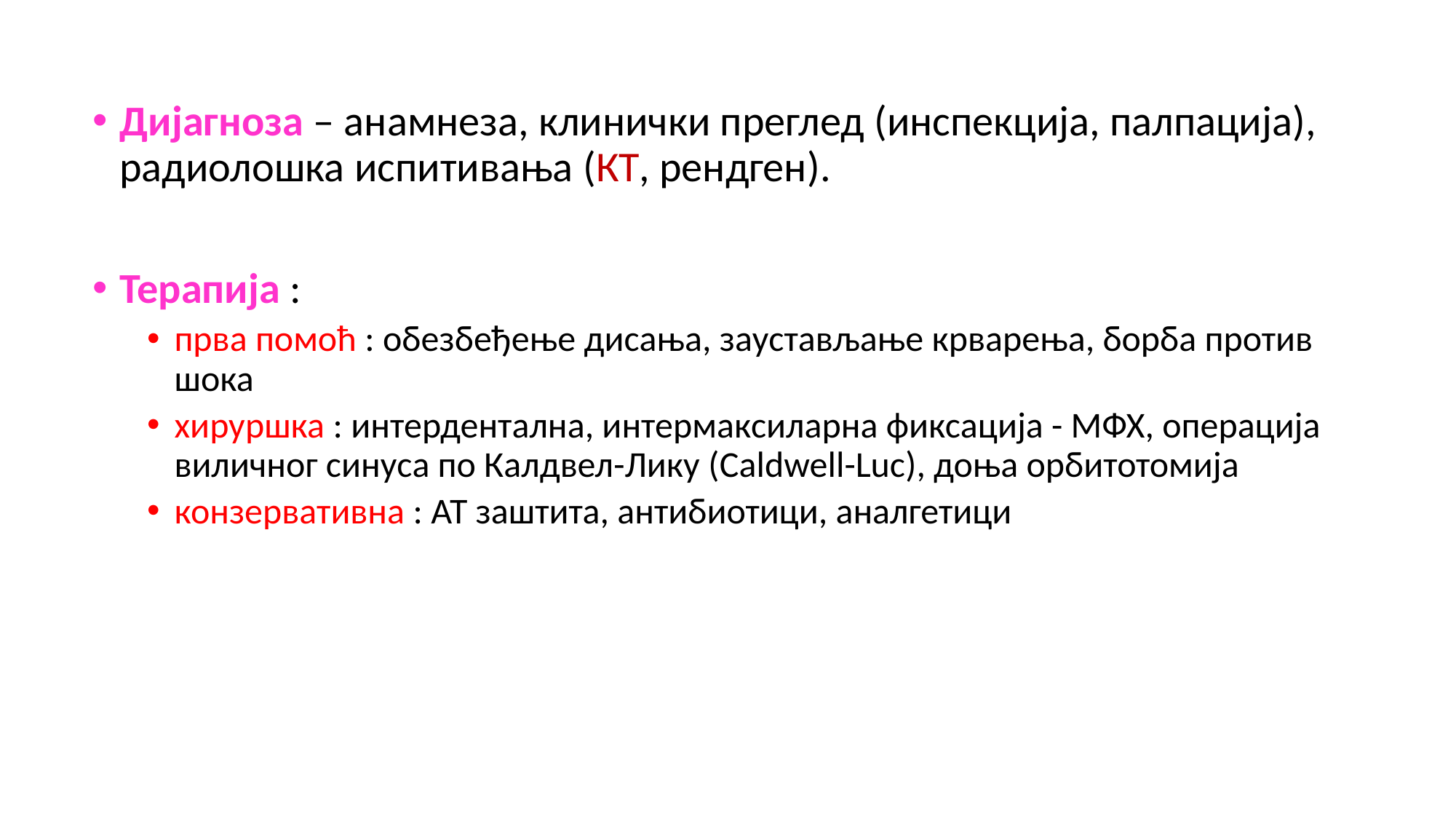

Дијагноза – анамнеза, клинички преглед (инспекција, палпација), радиолошка испитивања (КТ, рендген).

Терапија :
прва помоћ : обезбеђење дисања, заустављање крварења, борба против шока
хируршка : интердентална, интермаксиларна фиксација - МФХ, операција виличног синуса по Калдвел-Лику (Caldwell-Luc), доња орбитотомија
конзервативна : АТ заштита, антибиотици, аналгетици